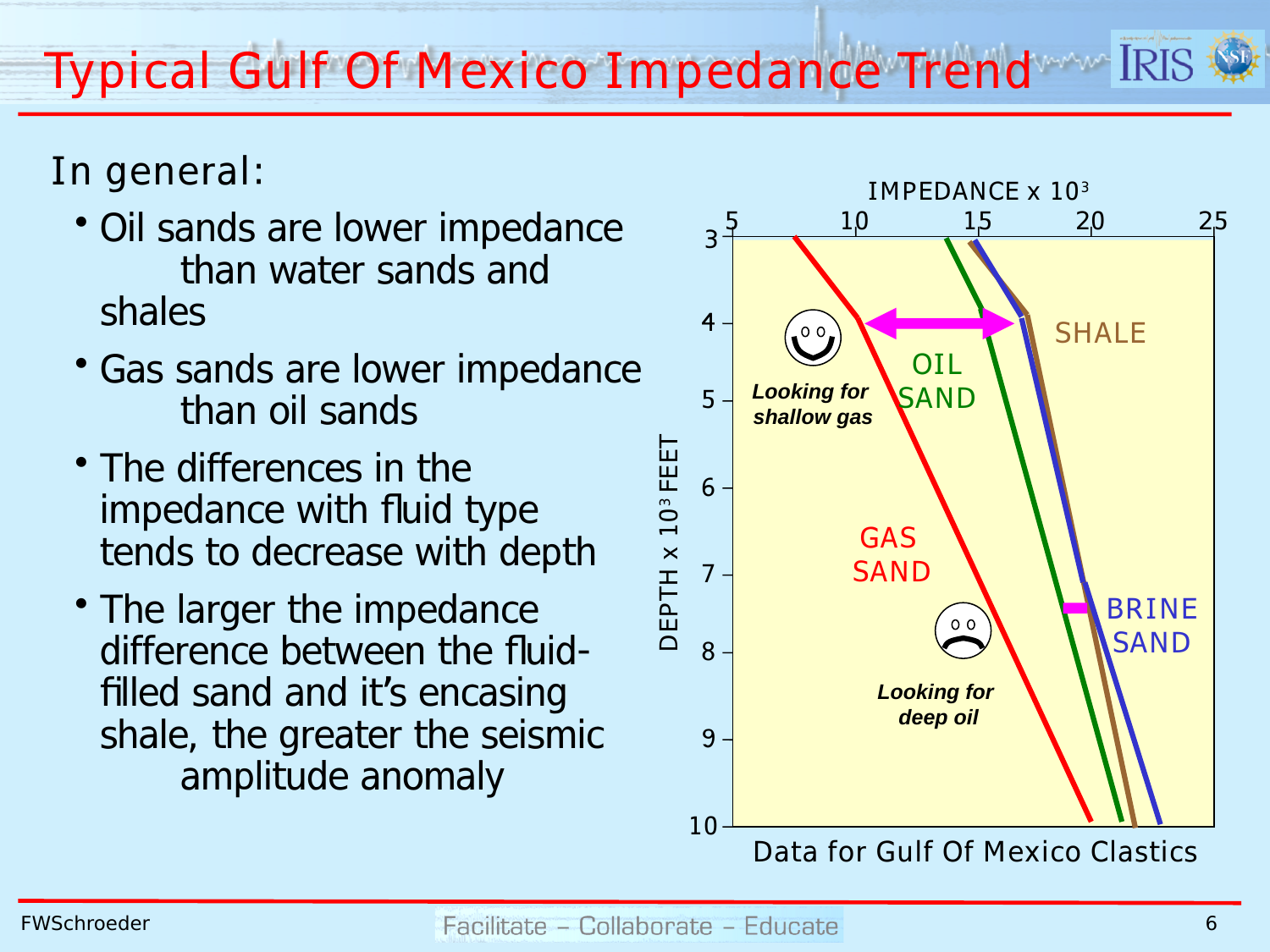

# Typical Gulf Of Mexico Impedance Trend
In general:
Oil sands are lower impedance 	than water sands and shales
Gas sands are lower impedance 	than oil sands
The differences in the 	impedance with fluid type 	tends to decrease with depth
The larger the impedance 	difference between the fluid-	filled sand and it’s encasing   	shale, the greater the seismic 	amplitude anomaly
IMPEDANCE x 103
5
10
15
20
25
3

4

SHALE

OIL
SAND
Looking for
shallow gas
5

6

GAS
SAND
DEPTH x 103 FEET
7

BRINE SAND

8

Looking for
deep oil
9

10

Data for Gulf Of Mexico Clastics